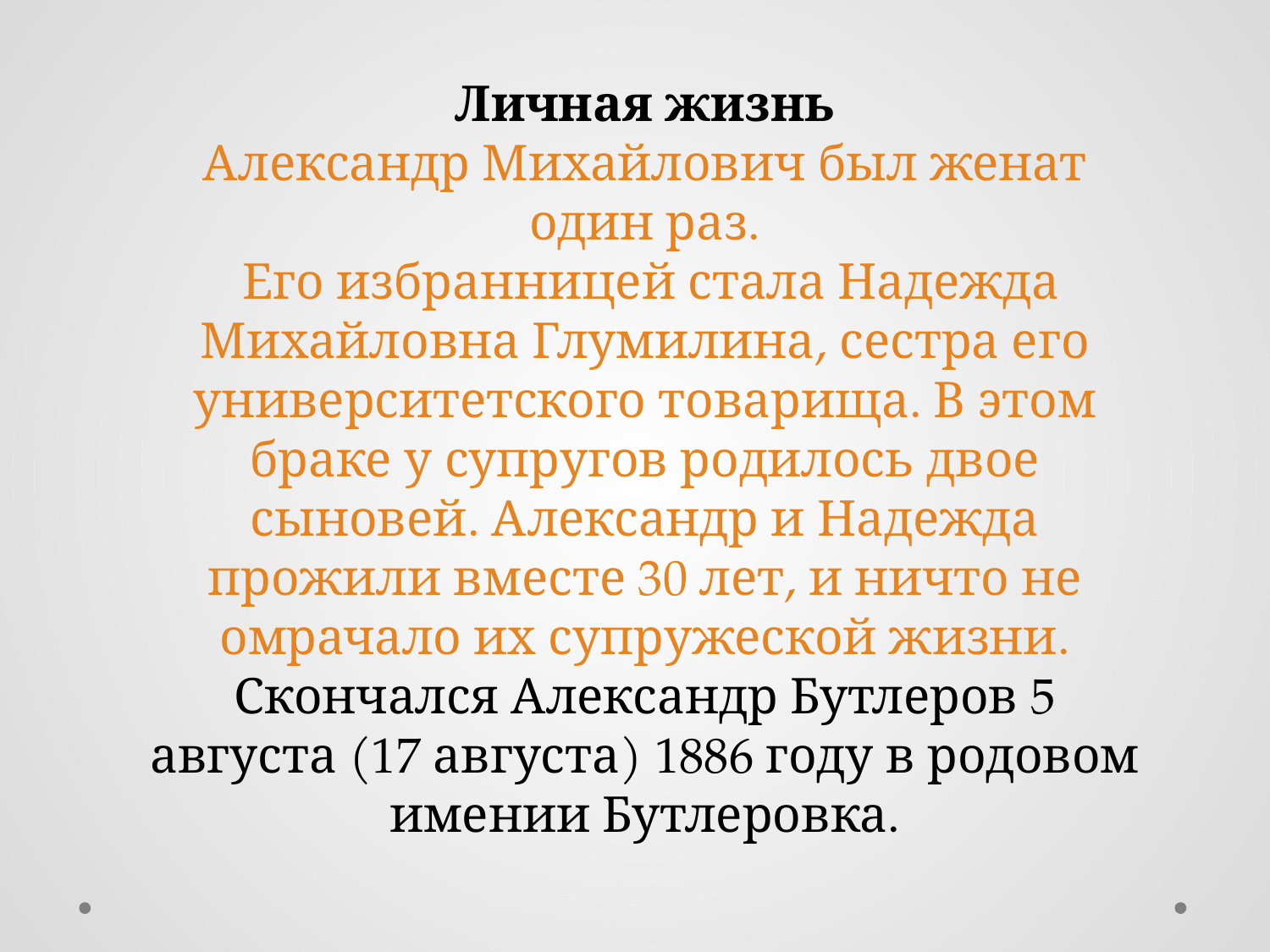

Личная жизнь
Александр Михайлович был женат один раз.
 Его избранницей стала Надежда Михайловна Глумилина, сестра его университетского товарища. В этом браке у супругов родилось двое сыновей. Александр и Надежда прожили вместе 30 лет, и ничто не омрачало их супружеской жизни.
Скончался Александр Бутлеров 5 августа (17 августа) 1886 году в родовом имении Бутлеровка.